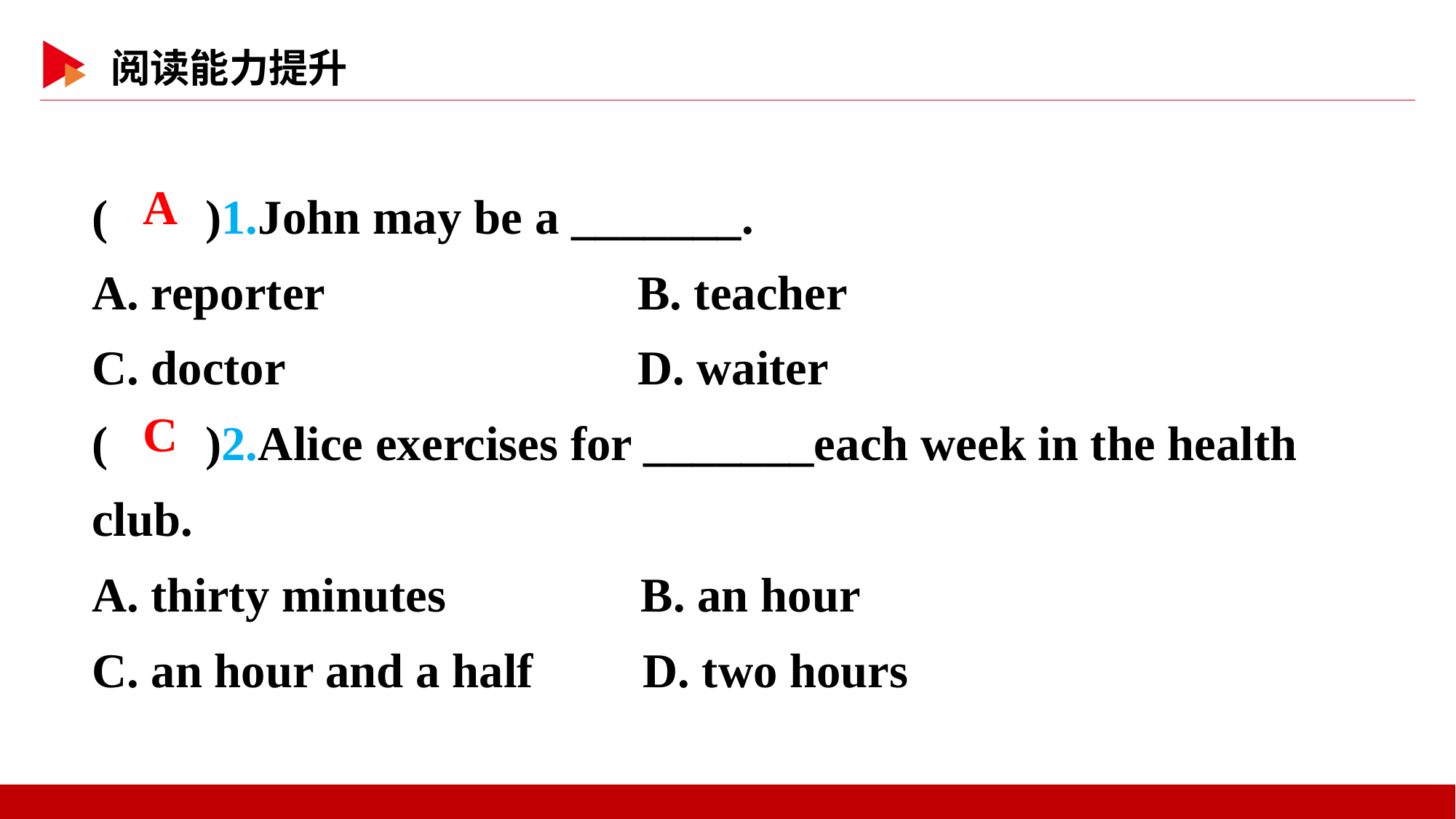

(        )1.John may be a _______.
A. reporter　　 　　	B. teacher
C. doctor                		D. waiter
(        )2.Alice exercises for _______each week in the health club.
A. thirty minutes                B. an hour
C. an hour and a half         D. two hours
   A
   C